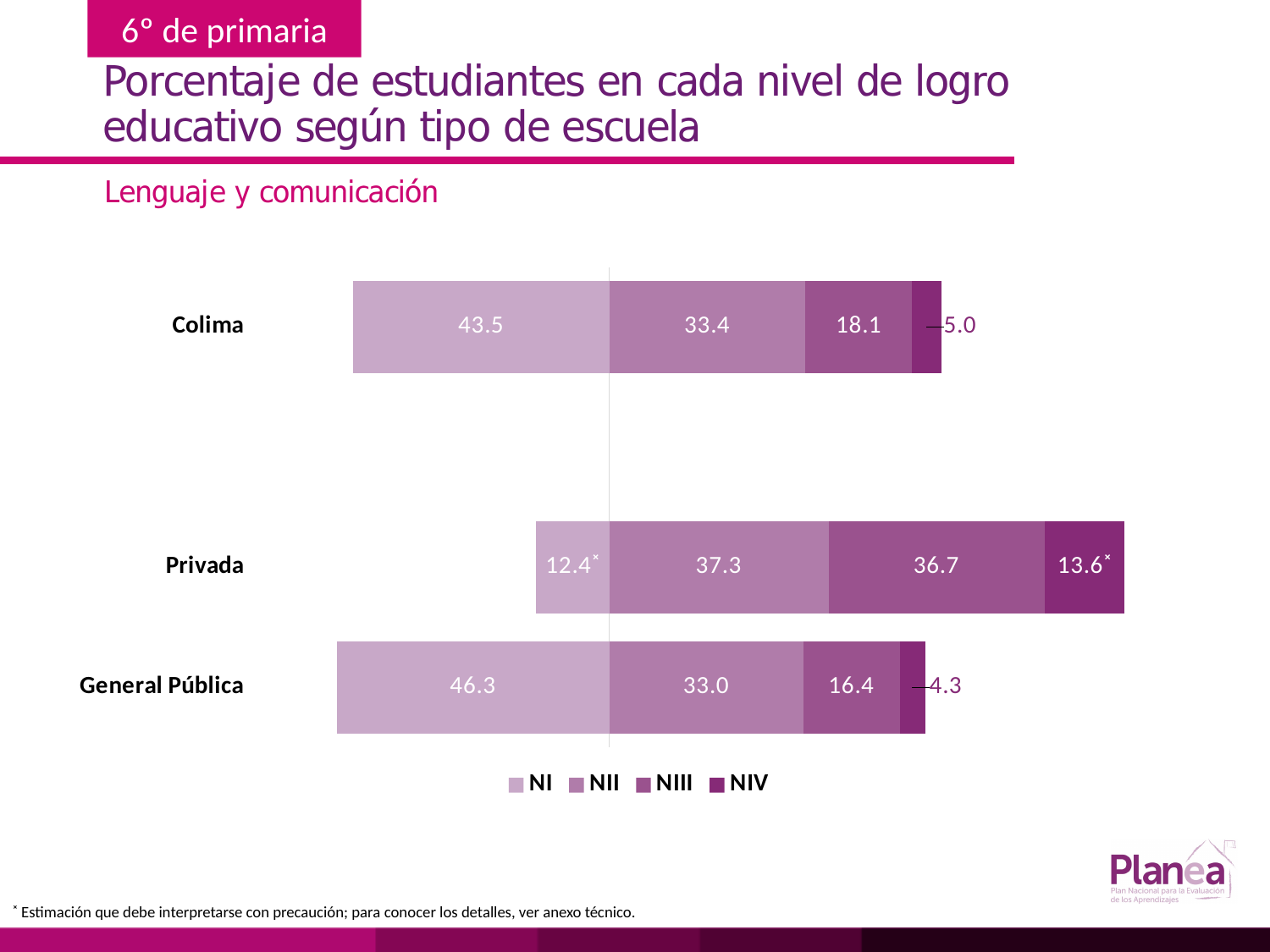

# Porcentaje de estudiantes en cada nivel de logro educativo según tipo de escuela

Lenguaje y comunicación

### Chart

| Category |  |  |  |  |
|---|---|---|---|---|
| General Pública | -46.3 | 33.0 | 16.4 | 4.3 |
| Privada | -12.4 | 37.3 | 36.7 | 13.6 |
|  | None | None | None | None |
| Colima | -43.5 | 33.4 | 18.1 | 5.0 |
˟ Estimación que debe interpretarse con precaución; para conocer los detalles, ver anexo técnico.